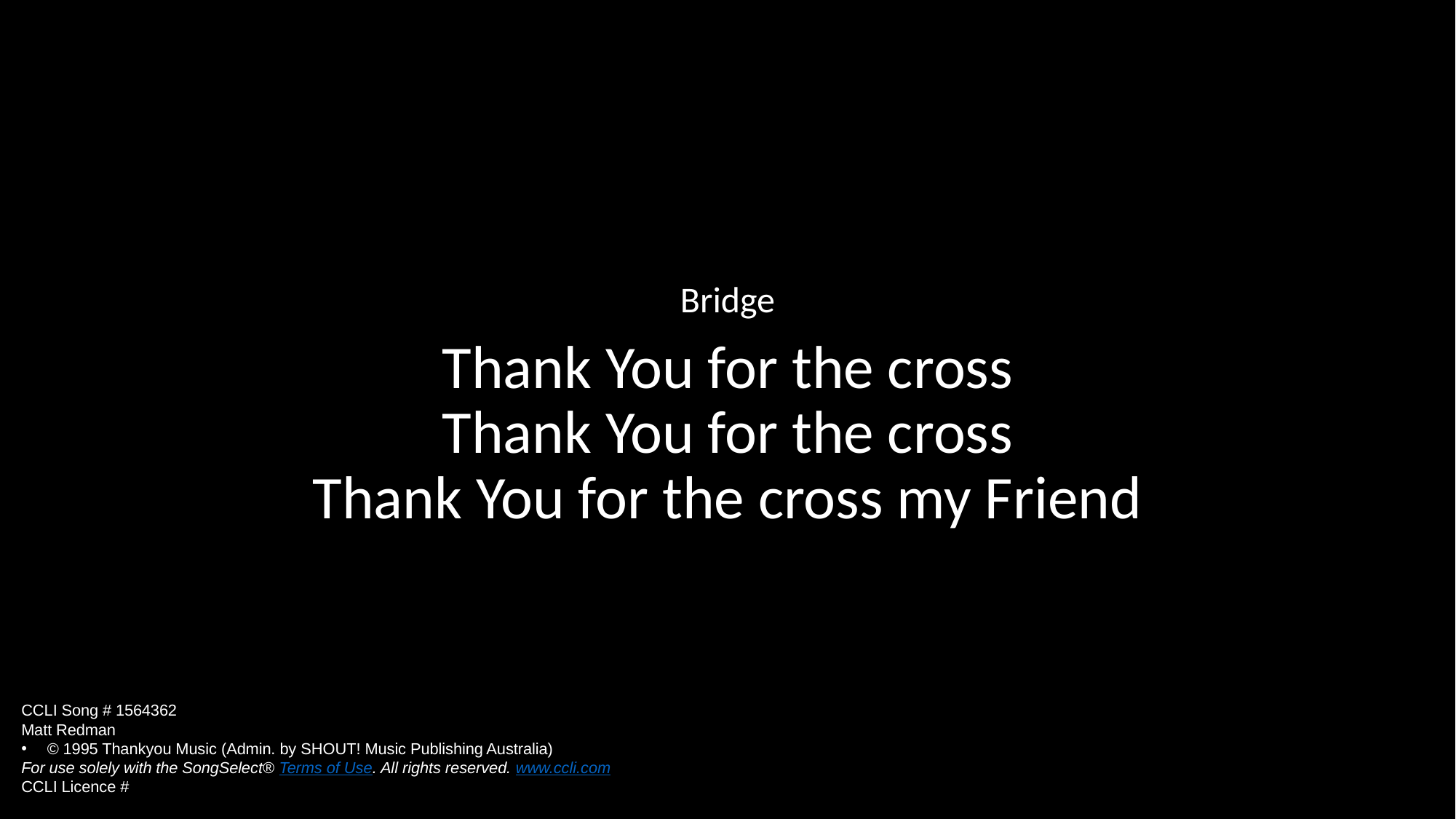

Bridge
Thank You for the cross
Thank You for the cross
Thank You for the cross my Friend
CCLI Song # 1564362
Matt Redman
© 1995 Thankyou Music (Admin. by SHOUT! Music Publishing Australia)
For use solely with the SongSelect® Terms of Use. All rights reserved. www.ccli.com
CCLI Licence #